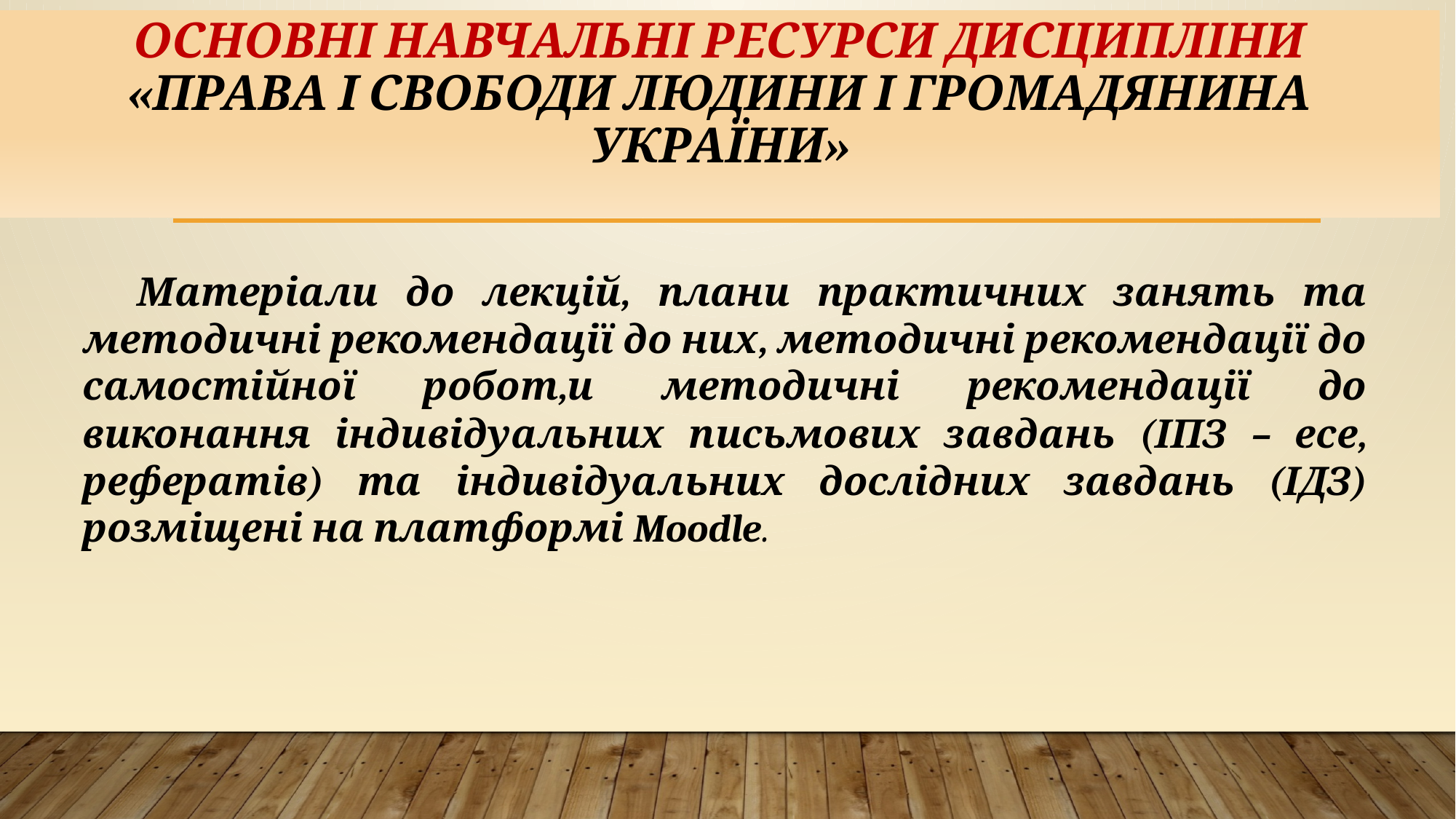

# ОСНОВНІ НАВЧАЛЬНІ РЕСУРСИ ДИСЦИПЛІНИ «ПРАВА І СВОБОДИ ЛЮДИНИ І ГРОМАДЯНИНА УКРАЇНИ»
Матеріали до лекцій, плани практичних занять та методичні рекомендації до них, методичні рекомендації до самостійної робот,и методичні рекомендації до виконання індивідуальних письмових завдань (ІПЗ – есе, рефератів) та індивідуальних дослідних завдань (ІДЗ) розміщені на платформі Moodle.